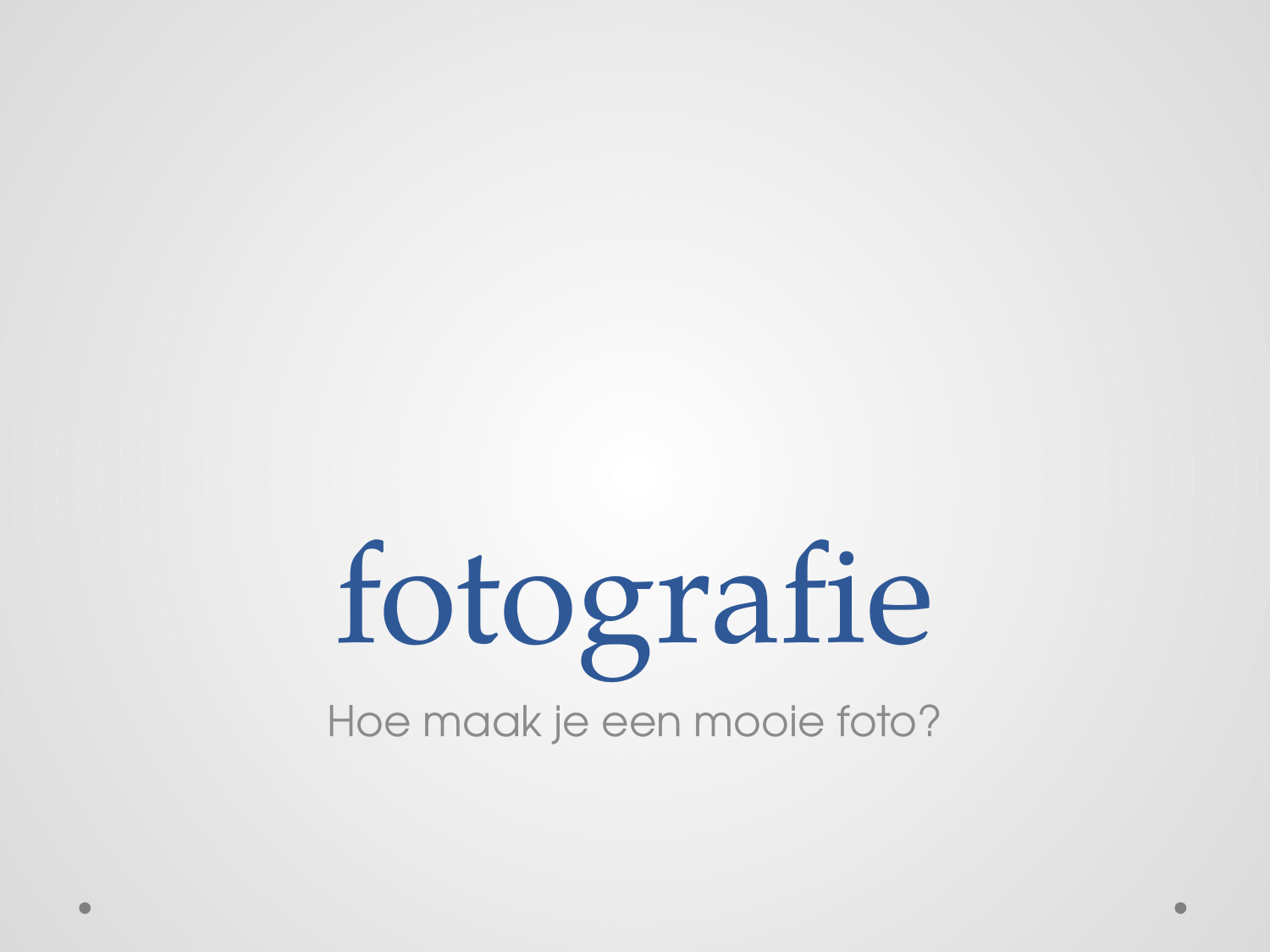

# fotografie
Hoe maak je een mooie foto?